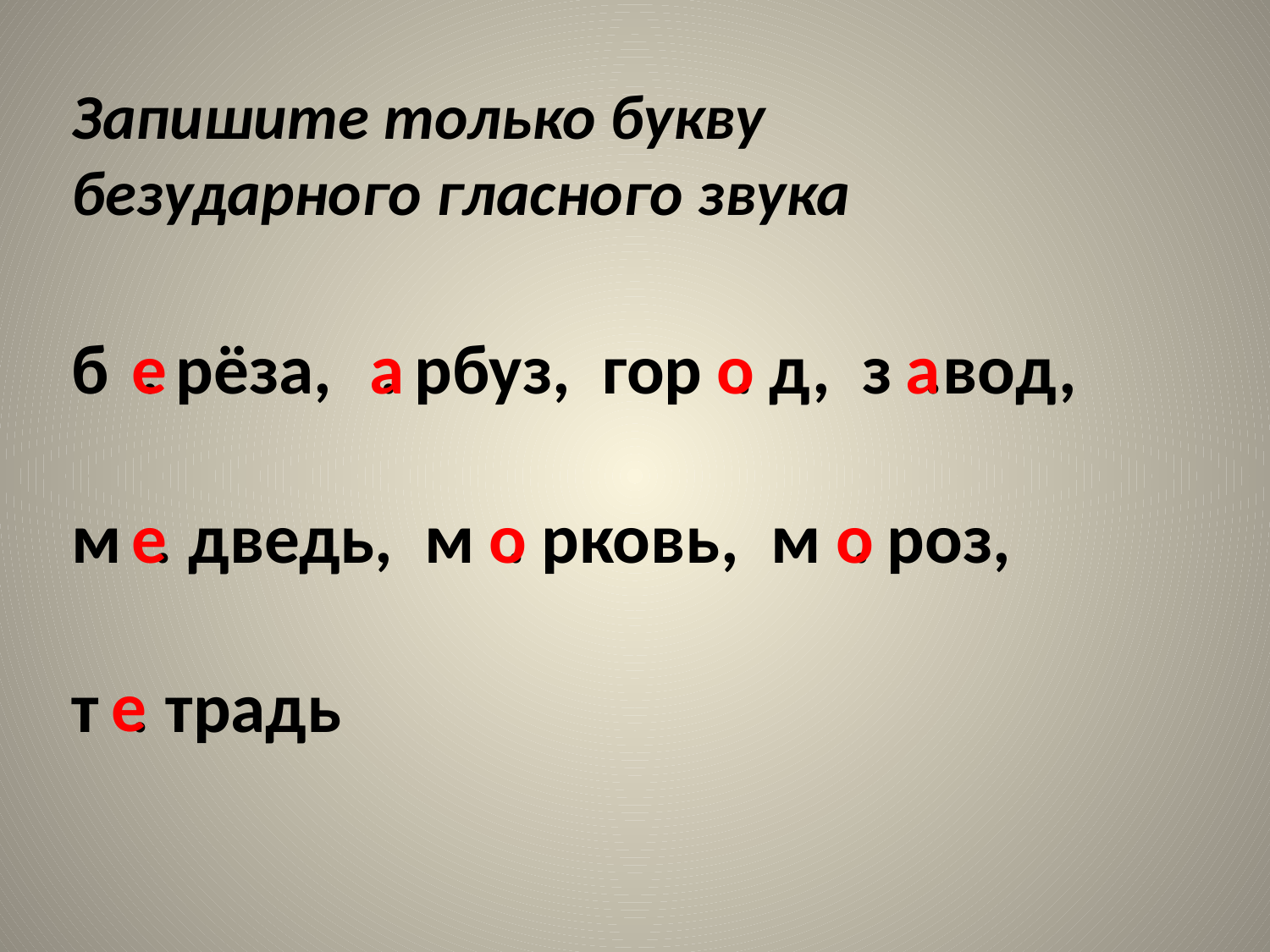

Запишите только букву безударного гласного звука
б  . рёза,   . рбуз,  гор  . д,  з  .вод,

м  . дведь,  м  . рковь,  м  . роз,

т  . традь
е
а
о
а
е
о
о
е